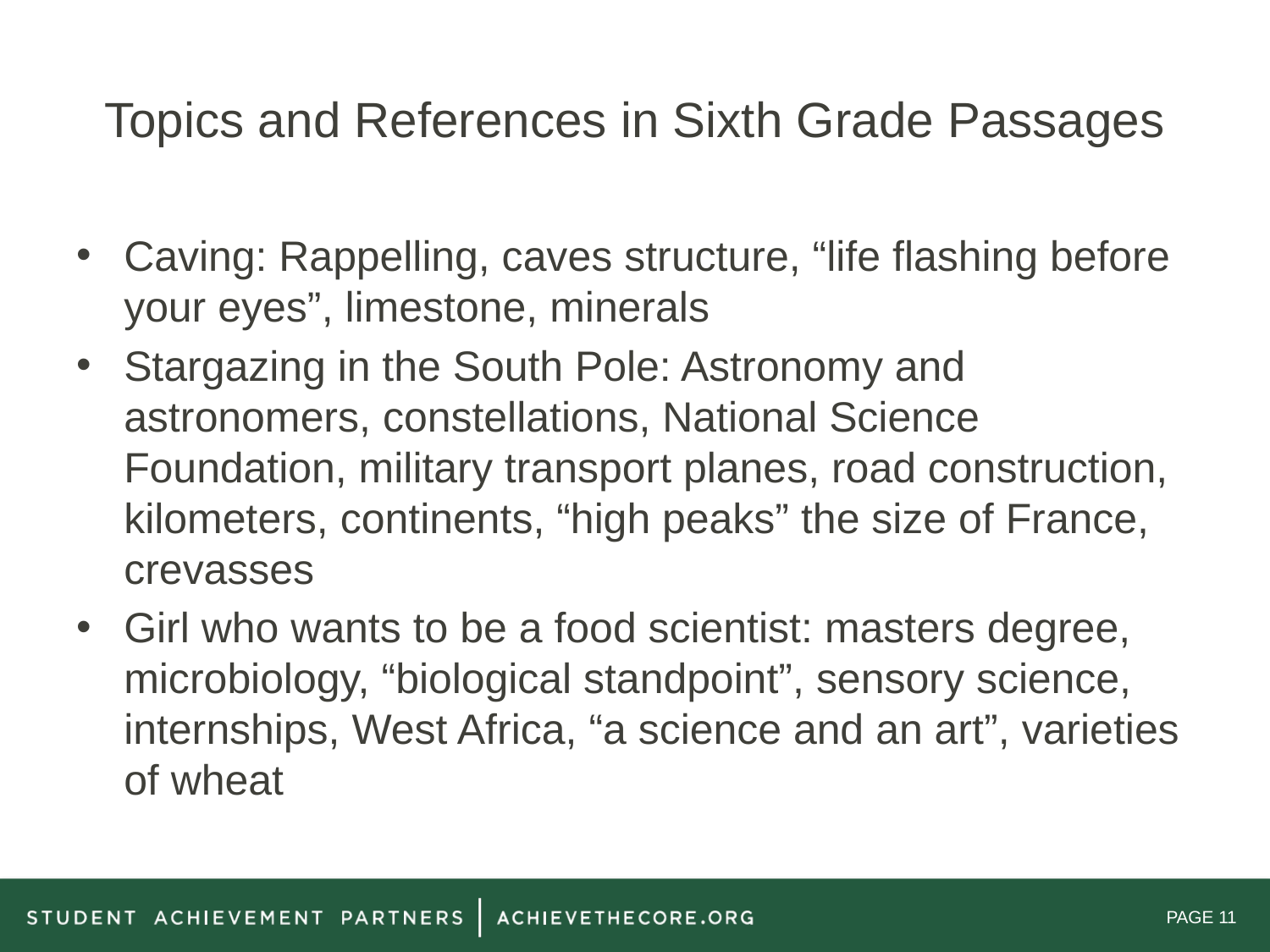

# Topics and References in Sixth Grade Passages
Caving: Rappelling, caves structure, “life flashing before your eyes”, limestone, minerals
Stargazing in the South Pole: Astronomy and astronomers, constellations, National Science Foundation, military transport planes, road construction, kilometers, continents, “high peaks” the size of France, crevasses
Girl who wants to be a food scientist: masters degree, microbiology, “biological standpoint”, sensory science, internships, West Africa, “a science and an art”, varieties of wheat